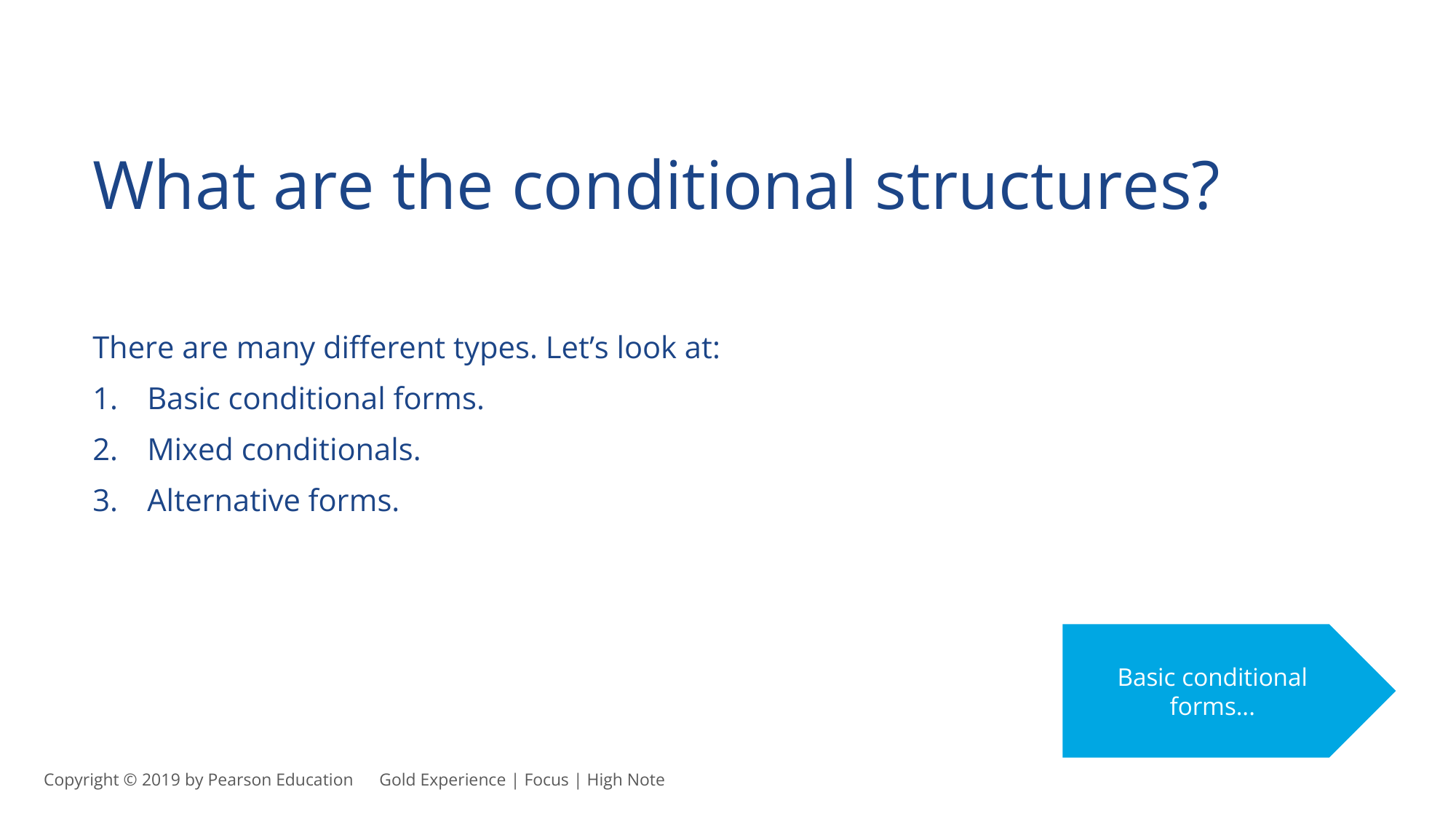

What are the conditional structures?
There are many different types. Let’s look at:
Basic conditional forms.
Mixed conditionals.
Alternative forms.

Basic conditional forms...
Copyright © 2019 by Pearson Education      Gold Experience | Focus | High Note